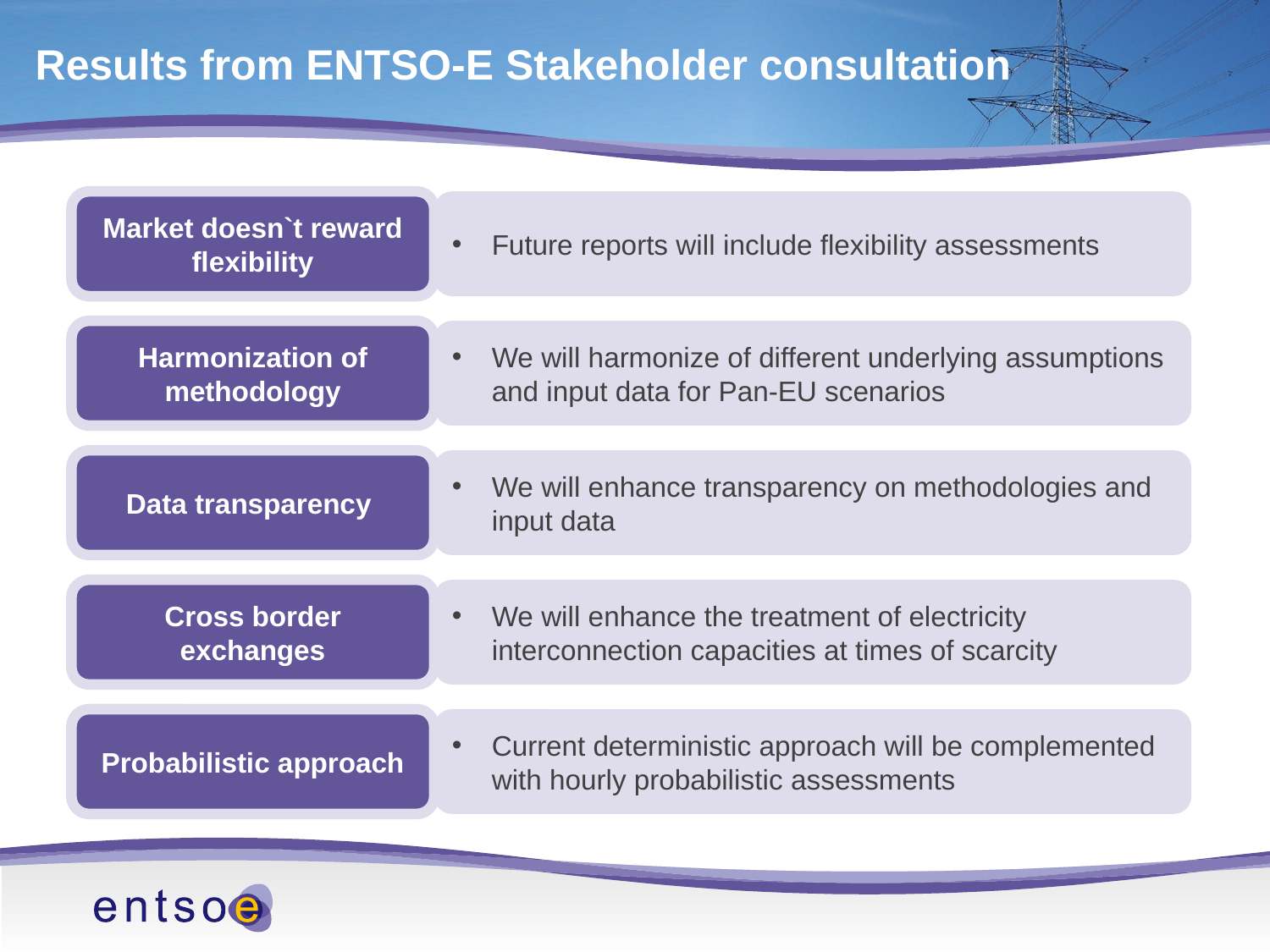

# Results from ENTSO-E Stakeholder consultation
Market doesn`t reward flexibility
Future reports will include flexibility assessments
Harmonization of methodology
We will harmonize of different underlying assumptions and input data for Pan-EU scenarios
Data transparency
We will enhance transparency on methodologies and input data
Cross border exchanges
We will enhance the treatment of electricity interconnection capacities at times of scarcity
Probabilistic approach
Current deterministic approach will be complemented with hourly probabilistic assessments